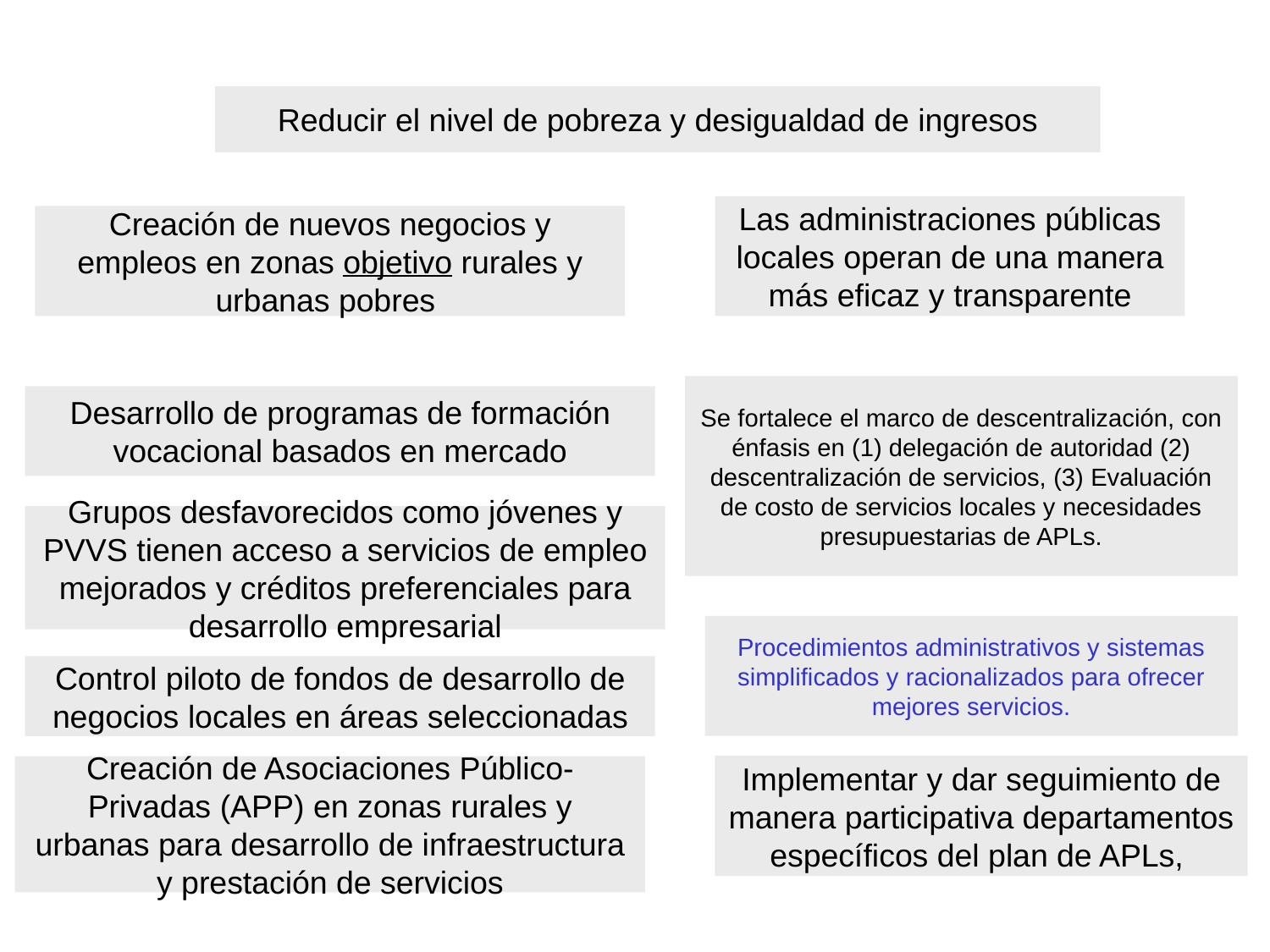

Reducir el nivel de pobreza y desigualdad de ingresos
Las administraciones públicas locales operan de una manera más eficaz y transparente
Creación de nuevos negocios y empleos en zonas objetivo rurales y urbanas pobres
Se fortalece el marco de descentralización, con énfasis en (1) delegación de autoridad (2) descentralización de servicios, (3) Evaluación de costo de servicios locales y necesidades presupuestarias de APLs.
Desarrollo de programas de formación vocacional basados en mercado
Grupos desfavorecidos como jóvenes y PVVS tienen acceso a servicios de empleo mejorados y créditos preferenciales para desarrollo empresarial
Procedimientos administrativos y sistemas simplificados y racionalizados para ofrecer mejores servicios.
Control piloto de fondos de desarrollo de negocios locales en áreas seleccionadas
Implementar y dar seguimiento de manera participativa departamentos específicos del plan de APLs,
Creación de Asociaciones Público-Privadas (APP) en zonas rurales y urbanas para desarrollo de infraestructura y prestación de servicios